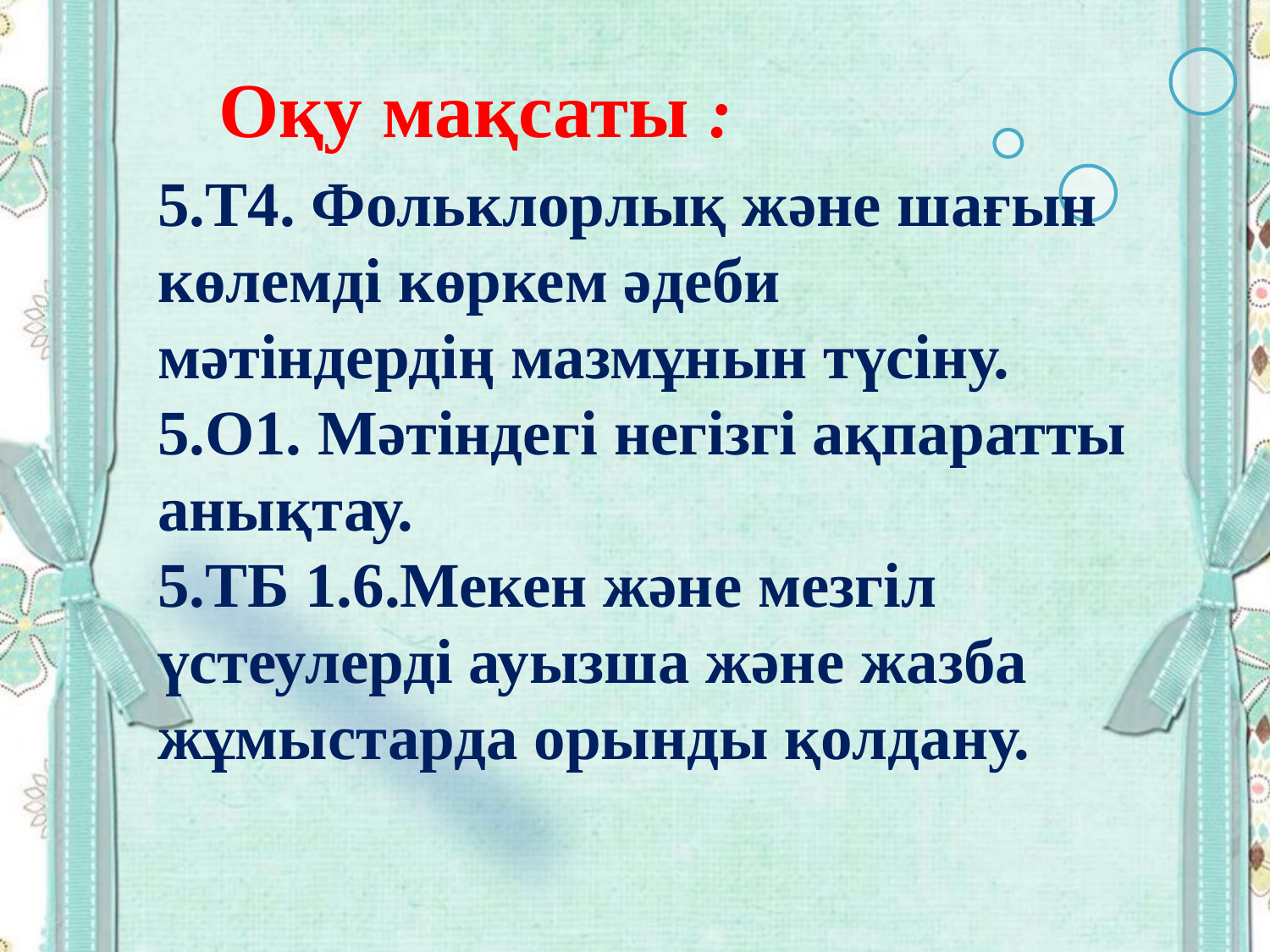

Оқу мақсаты :
5.Т4. Фольклорлық және шағын көлемді көркем әдеби мәтіндердің мазмұнын түсіну.
5.О1. Мәтіндегі негізгі ақпаратты анықтау.
5.ТБ 1.6.Мекен және мезгіл үстеулерді ауызша және жазба жұмыстарда орынды қолдану.